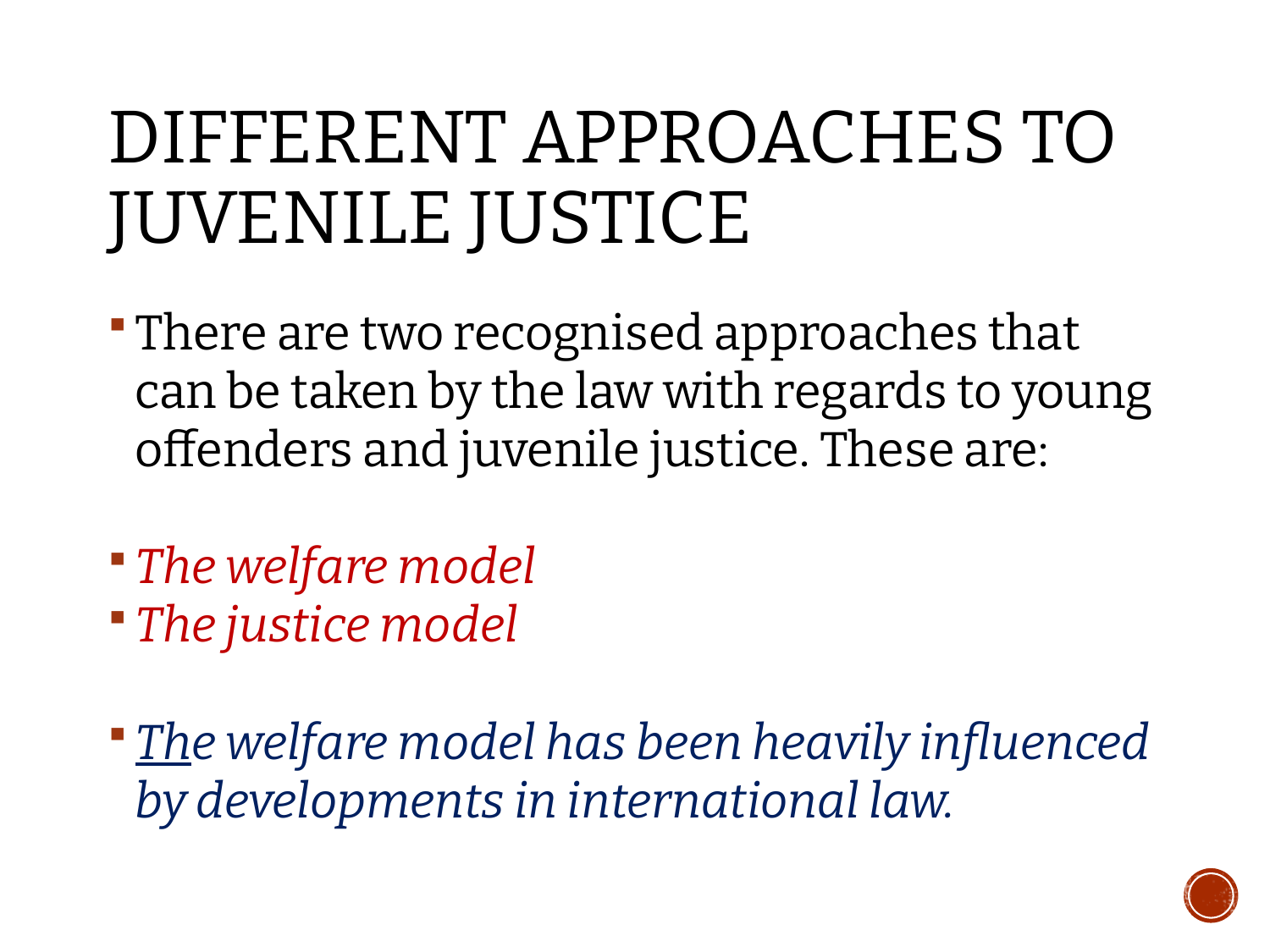

# Different approaches to juvenile justice
There are two recognised approaches that can be taken by the law with regards to young offenders and juvenile justice. These are:

The welfare model
The justice model

The welfare model has been heavily influenced by developments in international law.